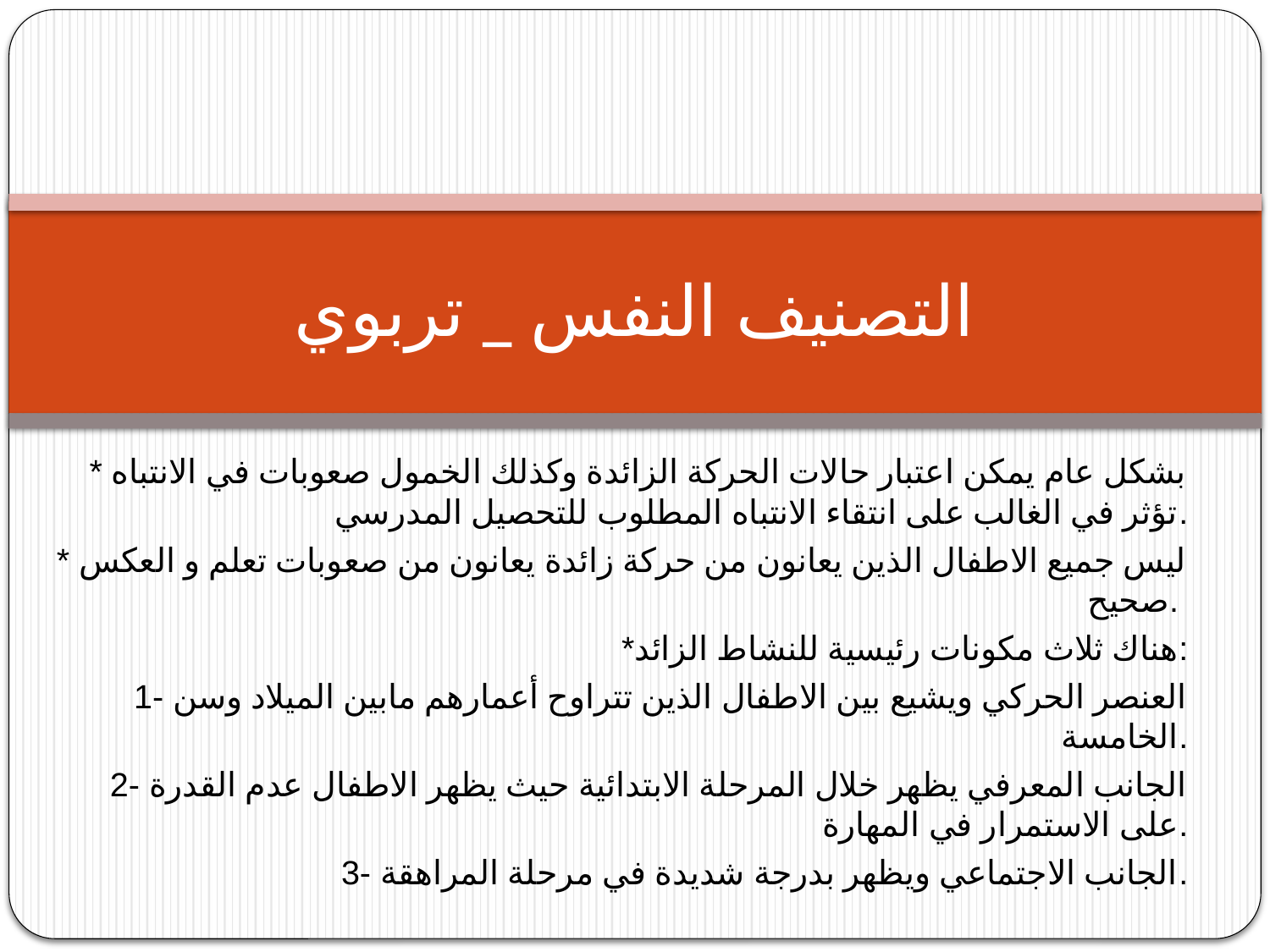

# التصنيف النفس _ تربوي
* بشكل عام يمكن اعتبار حالات الحركة الزائدة وكذلك الخمول صعوبات في الانتباه تؤثر في الغالب على انتقاء الانتباه المطلوب للتحصيل المدرسي.
* ليس جميع الاطفال الذين يعانون من حركة زائدة يعانون من صعوبات تعلم و العكس صحيح.
*هناك ثلاث مكونات رئيسية للنشاط الزائد:
1- العنصر الحركي ويشيع بين الاطفال الذين تتراوح أعمارهم مابين الميلاد وسن الخامسة.
2- الجانب المعرفي يظهر خلال المرحلة الابتدائية حيث يظهر الاطفال عدم القدرة على الاستمرار في المهارة.
3- الجانب الاجتماعي ويظهر بدرجة شديدة في مرحلة المراهقة.